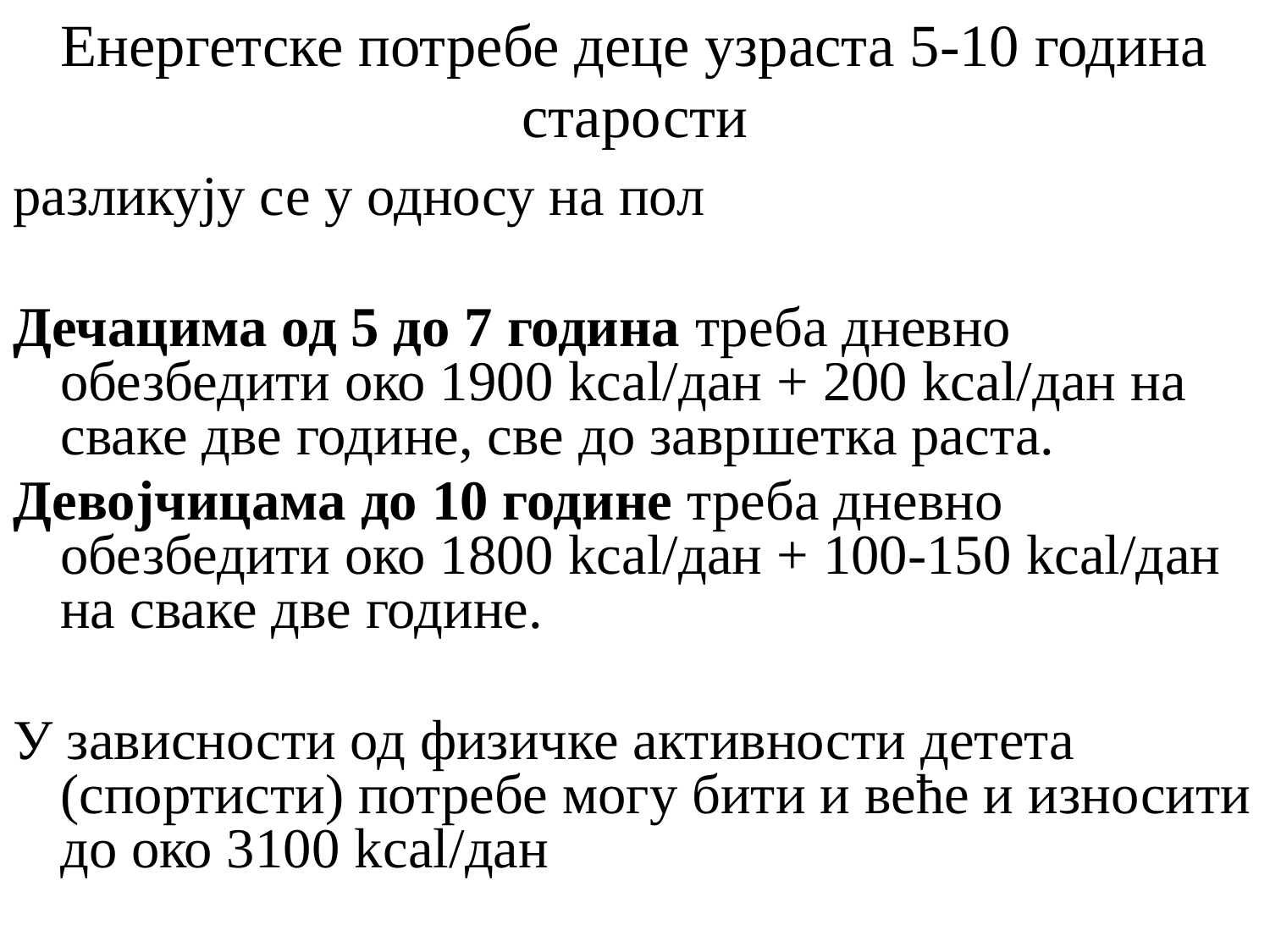

# Енергетске потребе деце узраста 5-10 година старости
разликују се у односу на пол

Дечацима од 5 до 7 година треба дневно обезбедити око 1900 kcal/дан + 200 kcal/дан на сваке две године, све до завршетка раста.
Девојчицама до 10 године треба дневно обезбедити око 1800 kcal/дан + 100-150 kcal/дан на сваке две године.

У зависности од физичке активности детета (спортисти) потребе могу бити и веће и износити до око 3100 kcal/дан